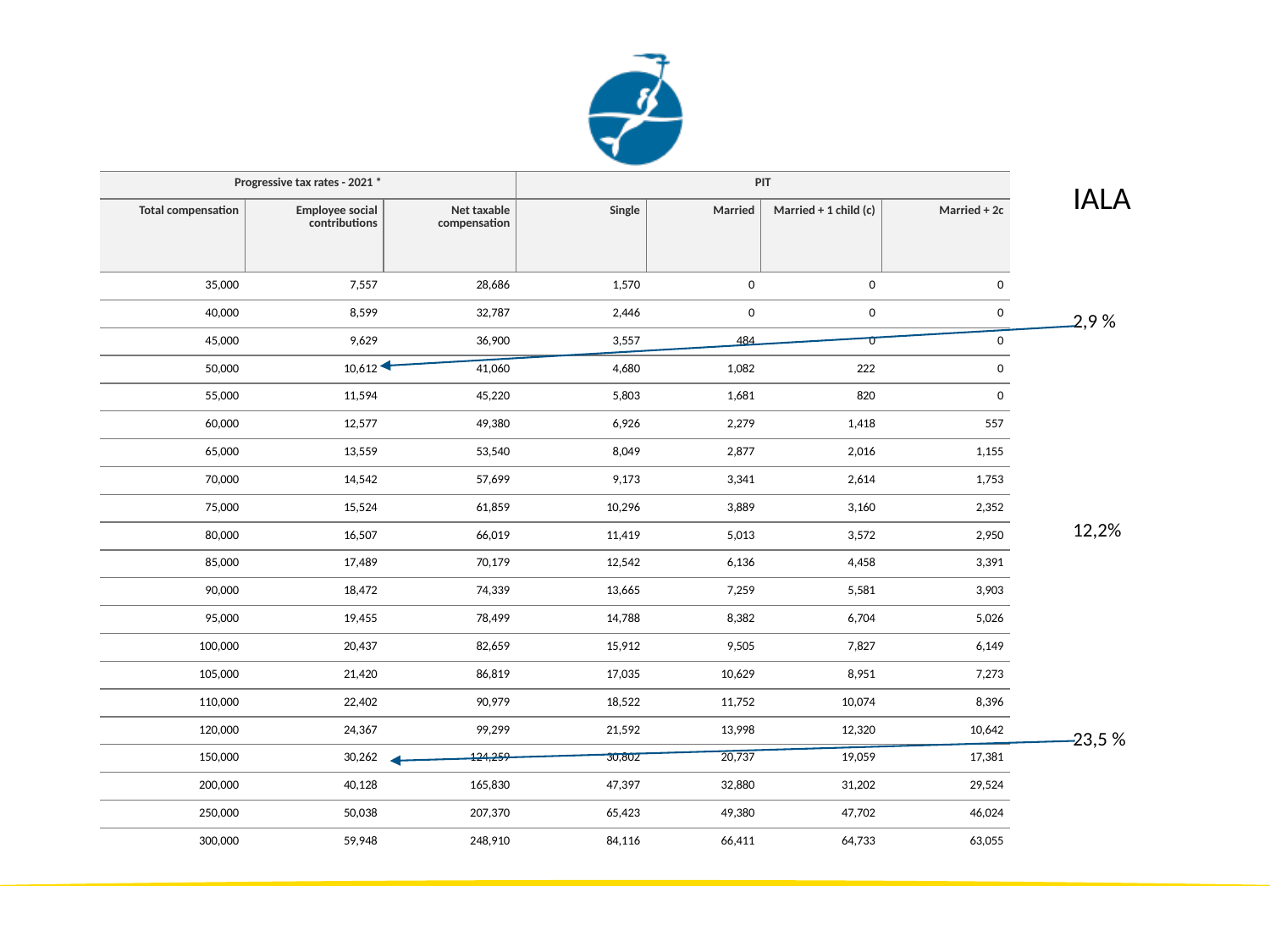

| Progressive tax rates - 2021 \* |  |  | PIT |  |  |  |
| --- | --- | --- | --- | --- | --- | --- |
| Total compensation | Employee social contributions | Net taxable compensation | Single | Married | Married + 1 child (c) | Married + 2c |
| 35,000 | 7,557 | 28,686 | 1,570 | 0 | 0 | 0 |
| 40,000 | 8,599 | 32,787 | 2,446 | 0 | 0 | 0 |
| 45,000 | 9,629 | 36,900 | 3,557 | 484 | 0 | 0 |
| 50,000 | 10,612 | 41,060 | 4,680 | 1,082 | 222 | 0 |
| 55,000 | 11,594 | 45,220 | 5,803 | 1,681 | 820 | 0 |
| 60,000 | 12,577 | 49,380 | 6,926 | 2,279 | 1,418 | 557 |
| 65,000 | 13,559 | 53,540 | 8,049 | 2,877 | 2,016 | 1,155 |
| 70,000 | 14,542 | 57,699 | 9,173 | 3,341 | 2,614 | 1,753 |
| 75,000 | 15,524 | 61,859 | 10,296 | 3,889 | 3,160 | 2,352 |
| 80,000 | 16,507 | 66,019 | 11,419 | 5,013 | 3,572 | 2,950 |
| 85,000 | 17,489 | 70,179 | 12,542 | 6,136 | 4,458 | 3,391 |
| 90,000 | 18,472 | 74,339 | 13,665 | 7,259 | 5,581 | 3,903 |
| 95,000 | 19,455 | 78,499 | 14,788 | 8,382 | 6,704 | 5,026 |
| 100,000 | 20,437 | 82,659 | 15,912 | 9,505 | 7,827 | 6,149 |
| 105,000 | 21,420 | 86,819 | 17,035 | 10,629 | 8,951 | 7,273 |
| 110,000 | 22,402 | 90,979 | 18,522 | 11,752 | 10,074 | 8,396 |
| 120,000 | 24,367 | 99,299 | 21,592 | 13,998 | 12,320 | 10,642 |
| 150,000 | 30,262 | 124,259 | 30,802 | 20,737 | 19,059 | 17,381 |
| 200,000 | 40,128 | 165,830 | 47,397 | 32,880 | 31,202 | 29,524 |
| 250,000 | 50,038 | 207,370 | 65,423 | 49,380 | 47,702 | 46,024 |
| 300,000 | 59,948 | 248,910 | 84,116 | 66,411 | 64,733 | 63,055 |
IALA

2,9 %

12,2%

23,5 %